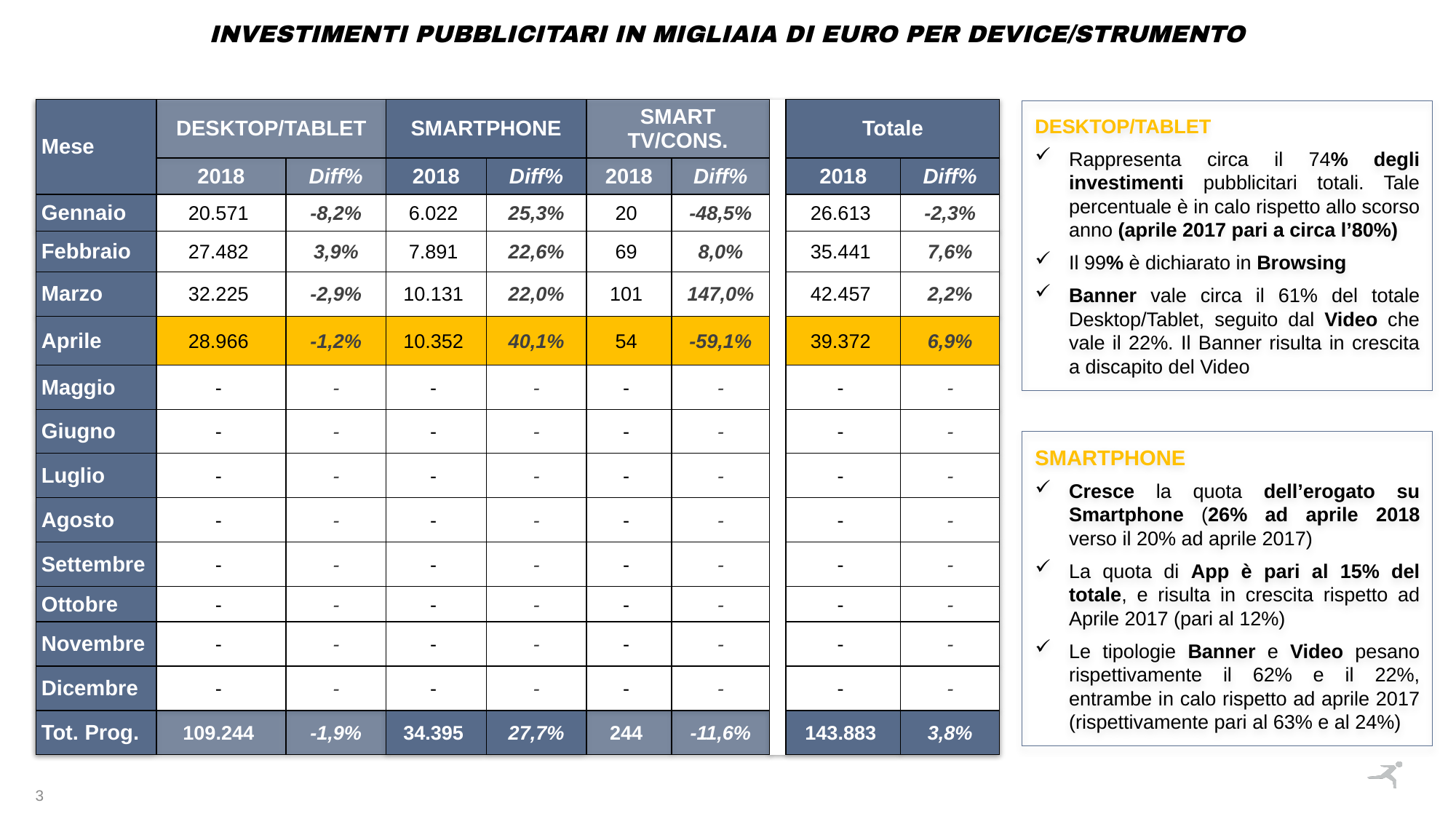

INVESTIMENTI PUBBLICITARI in migliaia di euro per DEVICE/STRUMENTO
| Mese | DESKTOP/TABLET |  | SMARTPHONE |  | SMART TV/CONS. |  |  | Totale |  |
| --- | --- | --- | --- | --- | --- | --- | --- | --- | --- |
|  | 2018 | Diff% | 2018 | Diff% | 2018 | Diff% |  | 2018 | Diff% |
| Gennaio | 20.571 | -8,2% | 6.022 | 25,3% | 20 | -48,5% |  | 26.613 | -2,3% |
| Febbraio | 27.482 | 3,9% | 7.891 | 22,6% | 69 | 8,0% |  | 35.441 | 7,6% |
| Marzo | 32.225 | -2,9% | 10.131 | 22,0% | 101 | 147,0% |  | 42.457 | 2,2% |
| Aprile | 28.966 | -1,2% | 10.352 | 40,1% | 54 | -59,1% |  | 39.372 | 6,9% |
| Maggio | - | - | - | - | - | - |  | - | - |
| Giugno | - | - | - | - | - | - |  | - | - |
| Luglio | - | - | - | - | - | - |  | - | - |
| Agosto | - | - | - | - | - | - |  | - | - |
| Settembre | - | - | - | - | - | - |  | - | - |
| Ottobre | - | - | - | - | - | - |  | - | - |
| Novembre | - | - | - | - | - | - |  | - | - |
| Dicembre | - | - | - | - | - | - |  | - | - |
| Tot. Prog. | 109.244 | -1,9% | 34.395 | 27,7% | 244 | -11,6% |  | 143.883 | 3,8% |
DESKTOP/TABLET

Rappresenta circa il 74% degli investimenti pubblicitari totali. Tale percentuale è in calo rispetto allo scorso anno (aprile 2017 pari a circa l’80%)

Il 99% è dichiarato in Browsing

Banner vale circa il 61% del totale Desktop/Tablet, seguito dal Video che vale il 22%. Il Banner risulta in crescita a discapito del Video
SMARTPHONE

Cresce la quota dell’erogato su Smartphone (26% ad aprile 2018 verso il 20% ad aprile 2017)

La quota di App è pari al 15% del totale, e risulta in crescita rispetto ad Aprile 2017 (pari al 12%)

Le tipologie Banner e Video pesano rispettivamente il 62% e il 22%, entrambe in calo rispetto ad aprile 2017 (rispettivamente pari al 63% e al 24%)
3